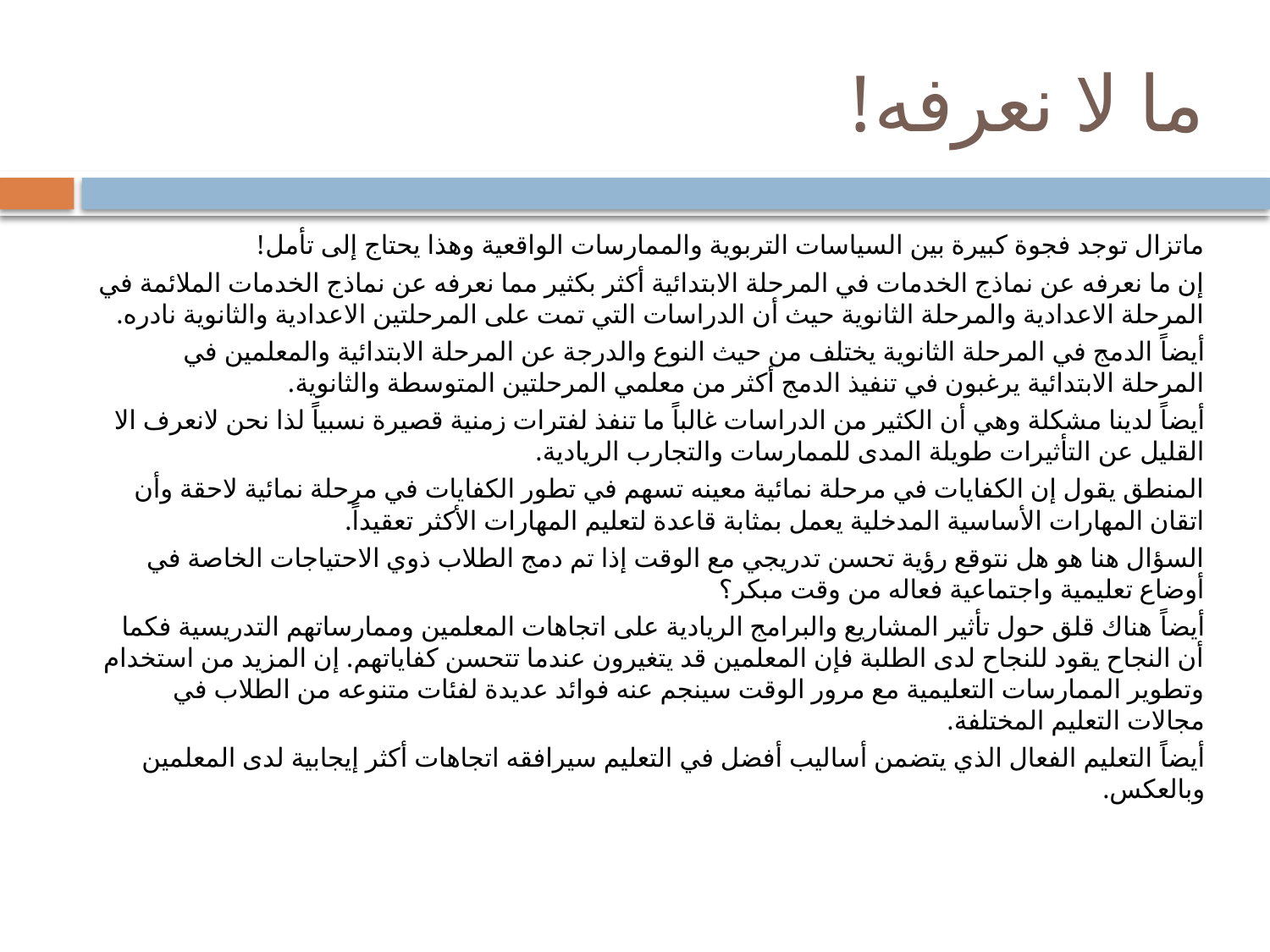

# ما لا نعرفه!
ماتزال توجد فجوة كبيرة بين السياسات التربوية والممارسات الواقعية وهذا يحتاج إلى تأمل!
إن ما نعرفه عن نماذج الخدمات في المرحلة الابتدائية أكثر بكثير مما نعرفه عن نماذج الخدمات الملائمة في المرحلة الاعدادية والمرحلة الثانوية حيث أن الدراسات التي تمت على المرحلتين الاعدادية والثانوية نادره.
أيضاً الدمج في المرحلة الثانوية يختلف من حيث النوع والدرجة عن المرحلة الابتدائية والمعلمين في المرحلة الابتدائية يرغبون في تنفيذ الدمج أكثر من معلمي المرحلتين المتوسطة والثانوية.
أيضاً لدينا مشكلة وهي أن الكثير من الدراسات غالباً ما تنفذ لفترات زمنية قصيرة نسبياً لذا نحن لانعرف الا القليل عن التأثيرات طويلة المدى للممارسات والتجارب الريادية.
المنطق يقول إن الكفايات في مرحلة نمائية معينه تسهم في تطور الكفايات في مرحلة نمائية لاحقة وأن اتقان المهارات الأساسية المدخلية يعمل بمثابة قاعدة لتعليم المهارات الأكثر تعقيداً.
السؤال هنا هو هل نتوقع رؤية تحسن تدريجي مع الوقت إذا تم دمج الطلاب ذوي الاحتياجات الخاصة في أوضاع تعليمية واجتماعية فعاله من وقت مبكر؟
أيضاً هناك قلق حول تأثير المشاريع والبرامج الريادية على اتجاهات المعلمين وممارساتهم التدريسية فكما أن النجاح يقود للنجاح لدى الطلبة فإن المعلمين قد يتغيرون عندما تتحسن كفاياتهم. إن المزيد من استخدام وتطوير الممارسات التعليمية مع مرور الوقت سينجم عنه فوائد عديدة لفئات متنوعه من الطلاب في مجالات التعليم المختلفة.
أيضاً التعليم الفعال الذي يتضمن أساليب أفضل في التعليم سيرافقه اتجاهات أكثر إيجابية لدى المعلمين وبالعكس.